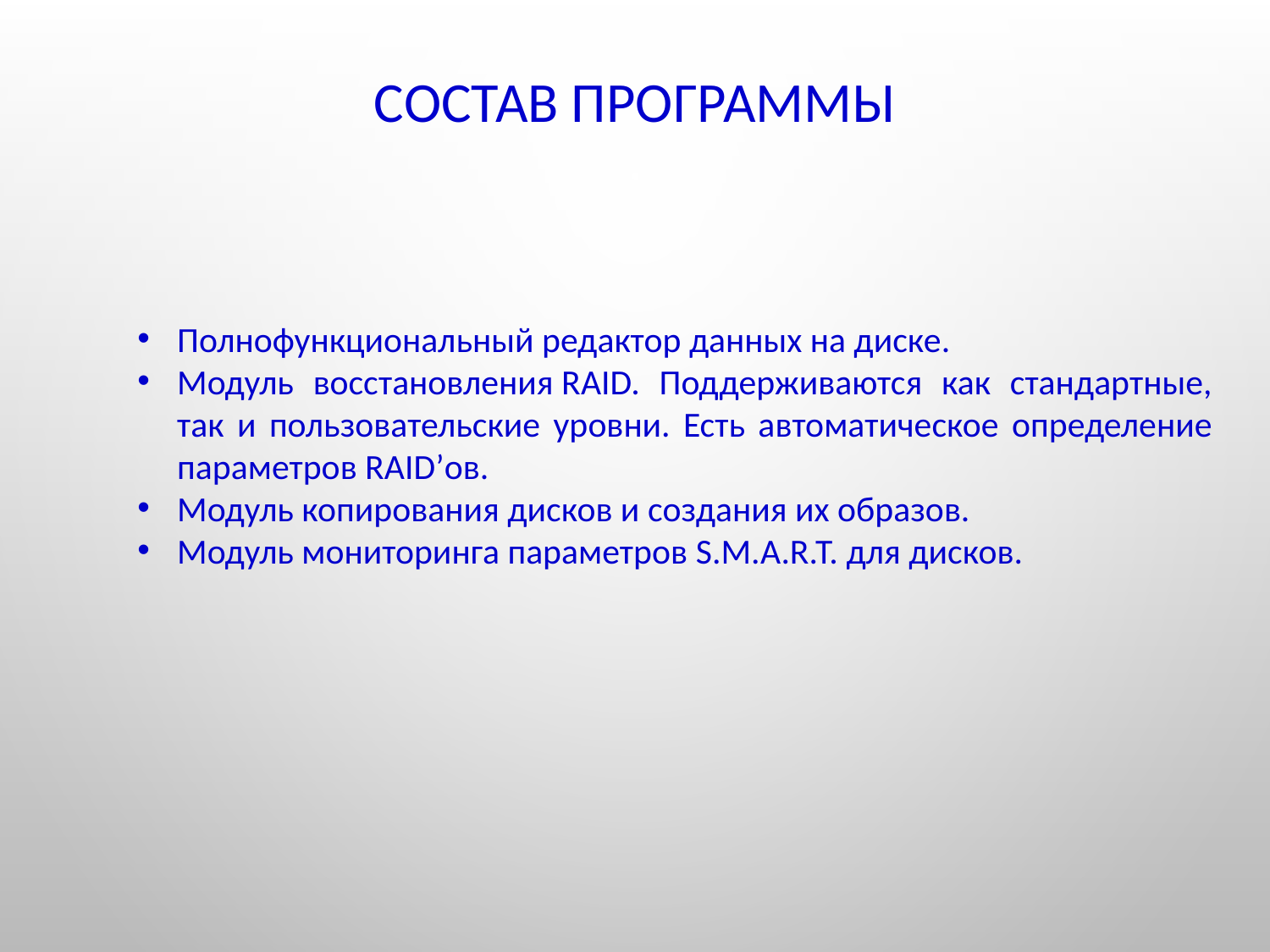

Состав Программы
Полнофункциональный редактор данных на диске.
Модуль восстановления RAID. Поддерживаются как стандартные, так и пользовательские уровни. Есть автоматическое определение параметров RAID’ов.
Модуль копирования дисков и создания их образов.
Модуль мониторинга параметров S.M.A.R.T. для дисков.